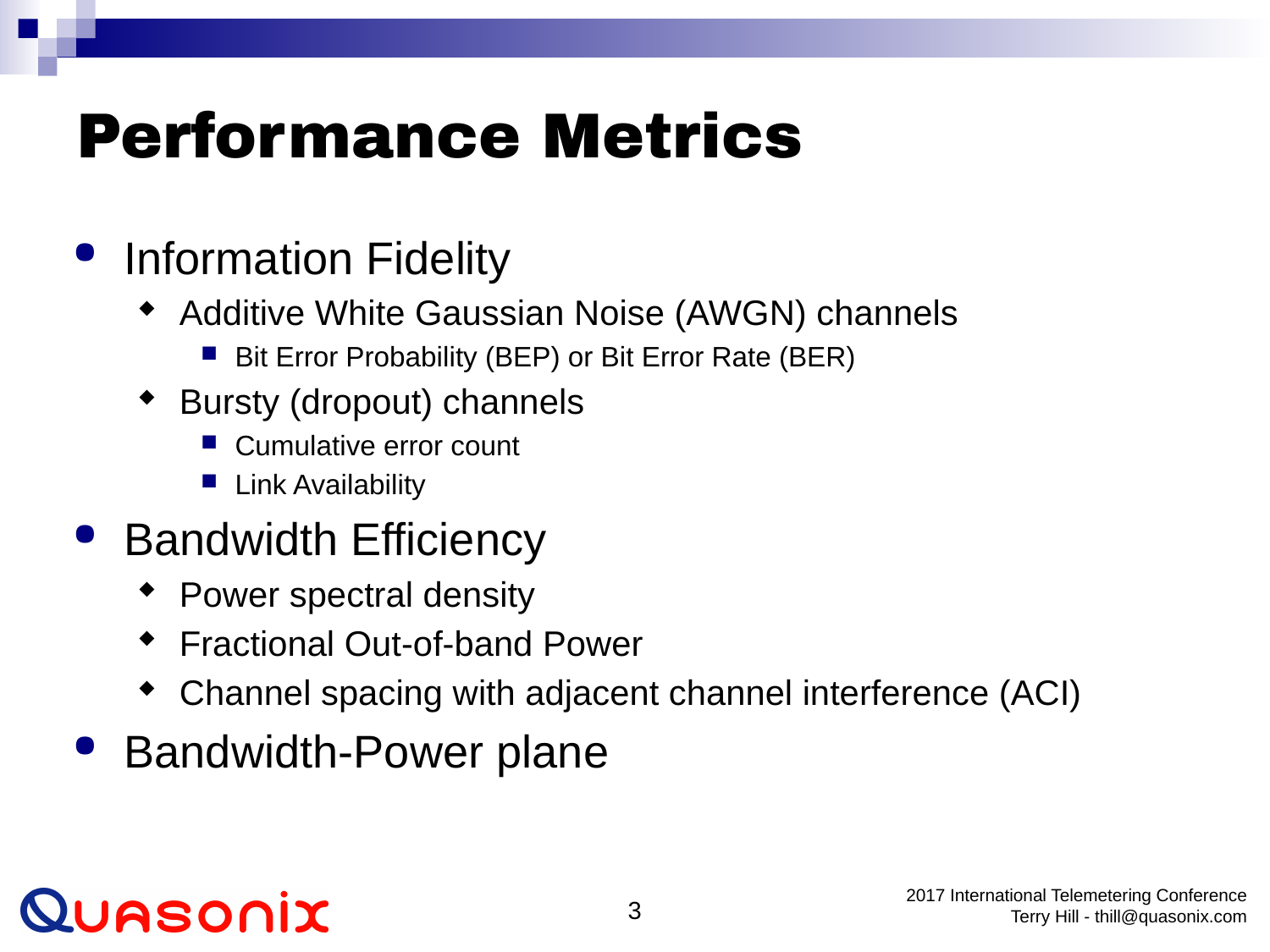

# Performance Metrics
Information Fidelity
Additive White Gaussian Noise (AWGN) channels
Bit Error Probability (BEP) or Bit Error Rate (BER)
Bursty (dropout) channels
Cumulative error count
Link Availability
Bandwidth Efficiency
Power spectral density
Fractional Out-of-band Power
Channel spacing with adjacent channel interference (ACI)
Bandwidth-Power plane